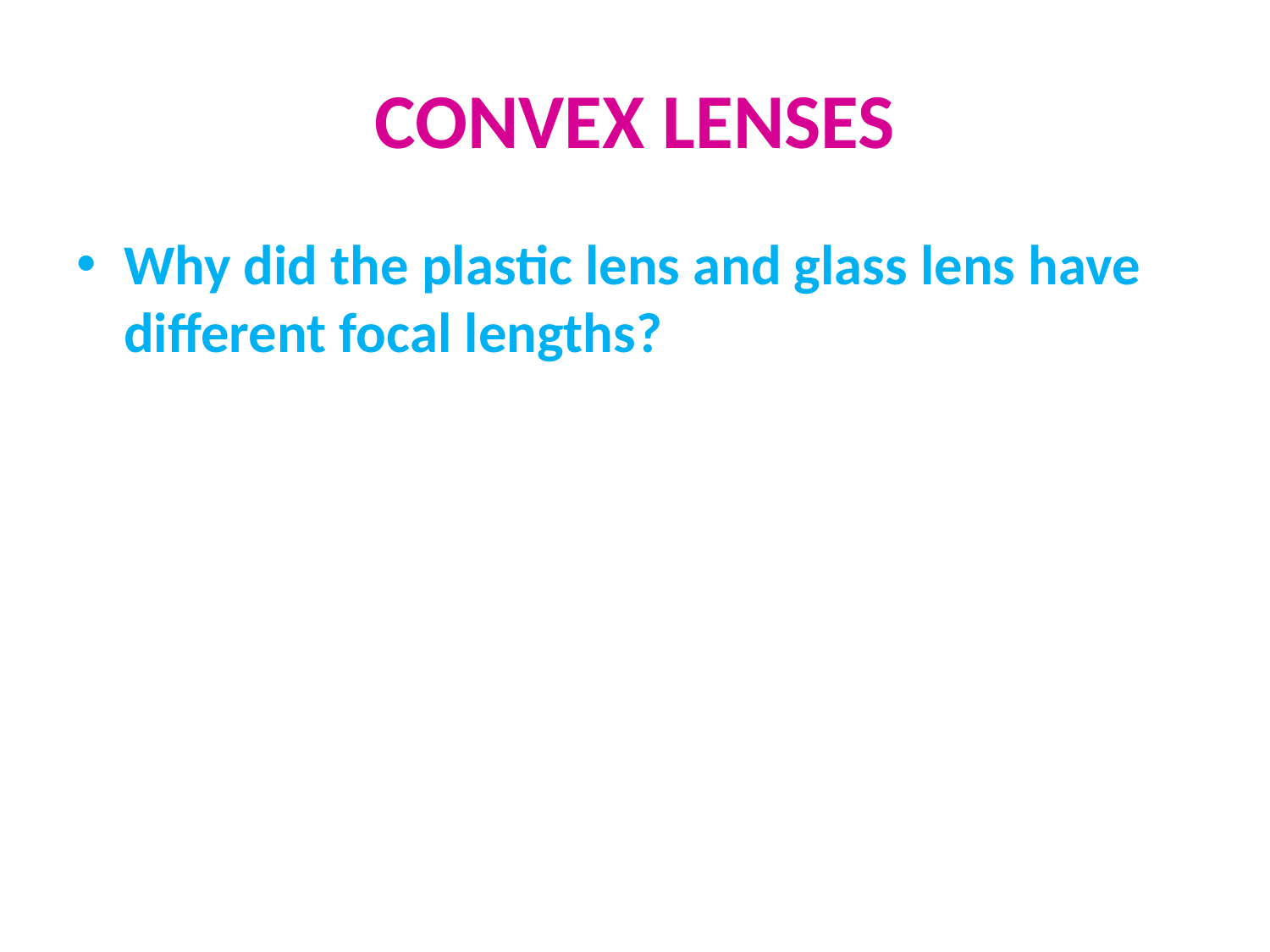

# CONVEX LENSES
Why did the plastic lens and glass lens have different focal lengths?